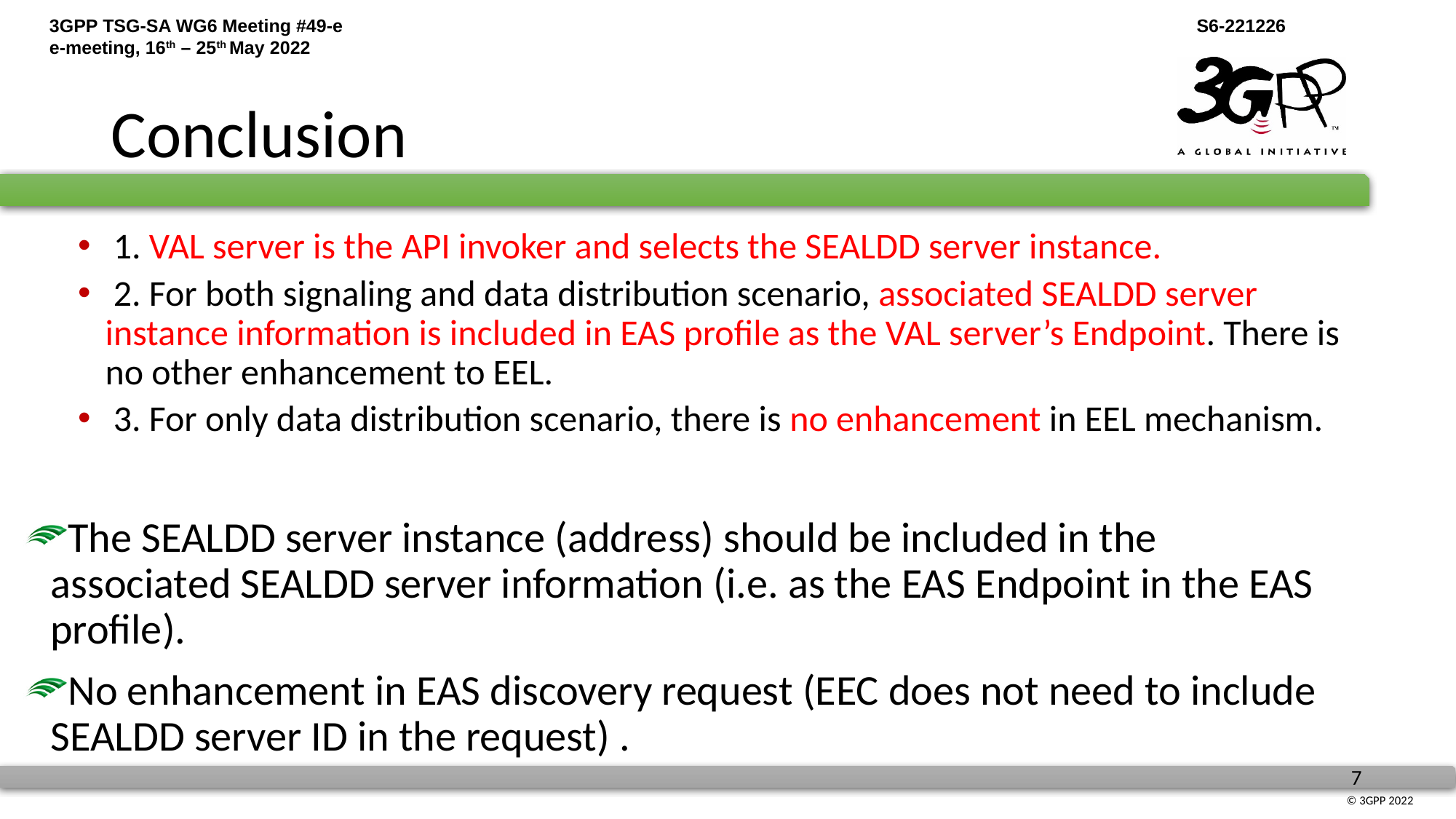

# Conclusion
 1. VAL server is the API invoker and selects the SEALDD server instance.
 2. For both signaling and data distribution scenario, associated SEALDD server instance information is included in EAS profile as the VAL server’s Endpoint. There is no other enhancement to EEL.
 3. For only data distribution scenario, there is no enhancement in EEL mechanism.

The SEALDD server instance (address) should be included in the associated SEALDD server information (i.e. as the EAS Endpoint in the EAS profile).
No enhancement in EAS discovery request (EEC does not need to include SEALDD server ID in the request) .